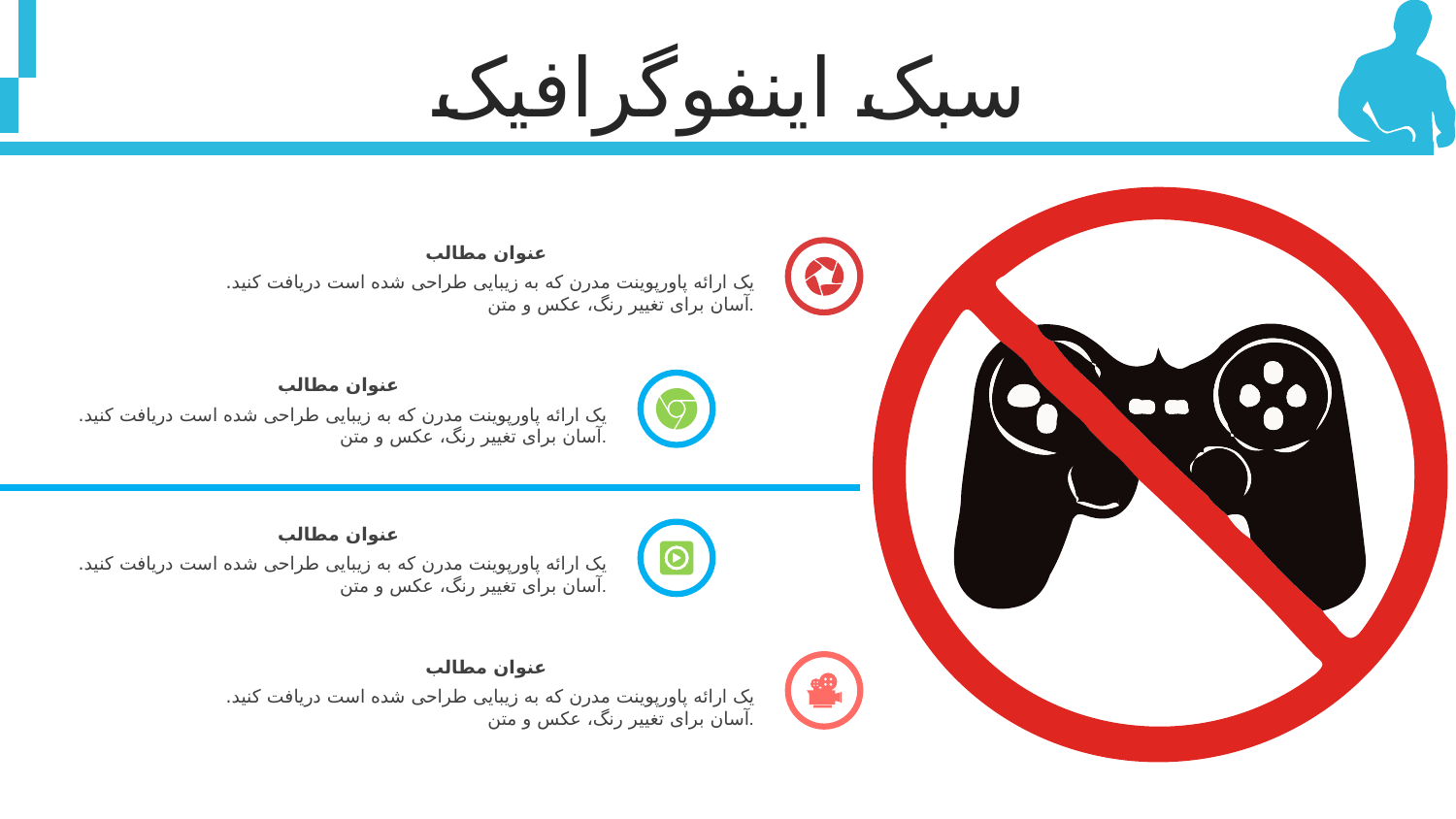

سبک اینفوگرافیک

عنوان مطالب
یک ارائه پاورپوینت مدرن که به زیبایی طراحی شده است دریافت کنید. آسان برای تغییر رنگ، عکس و متن.

عنوان مطالب
یک ارائه پاورپوینت مدرن که به زیبایی طراحی شده است دریافت کنید. آسان برای تغییر رنگ، عکس و متن.

عنوان مطالب
یک ارائه پاورپوینت مدرن که به زیبایی طراحی شده است دریافت کنید. آسان برای تغییر رنگ، عکس و متن.

عنوان مطالب
یک ارائه پاورپوینت مدرن که به زیبایی طراحی شده است دریافت کنید. آسان برای تغییر رنگ، عکس و متن.